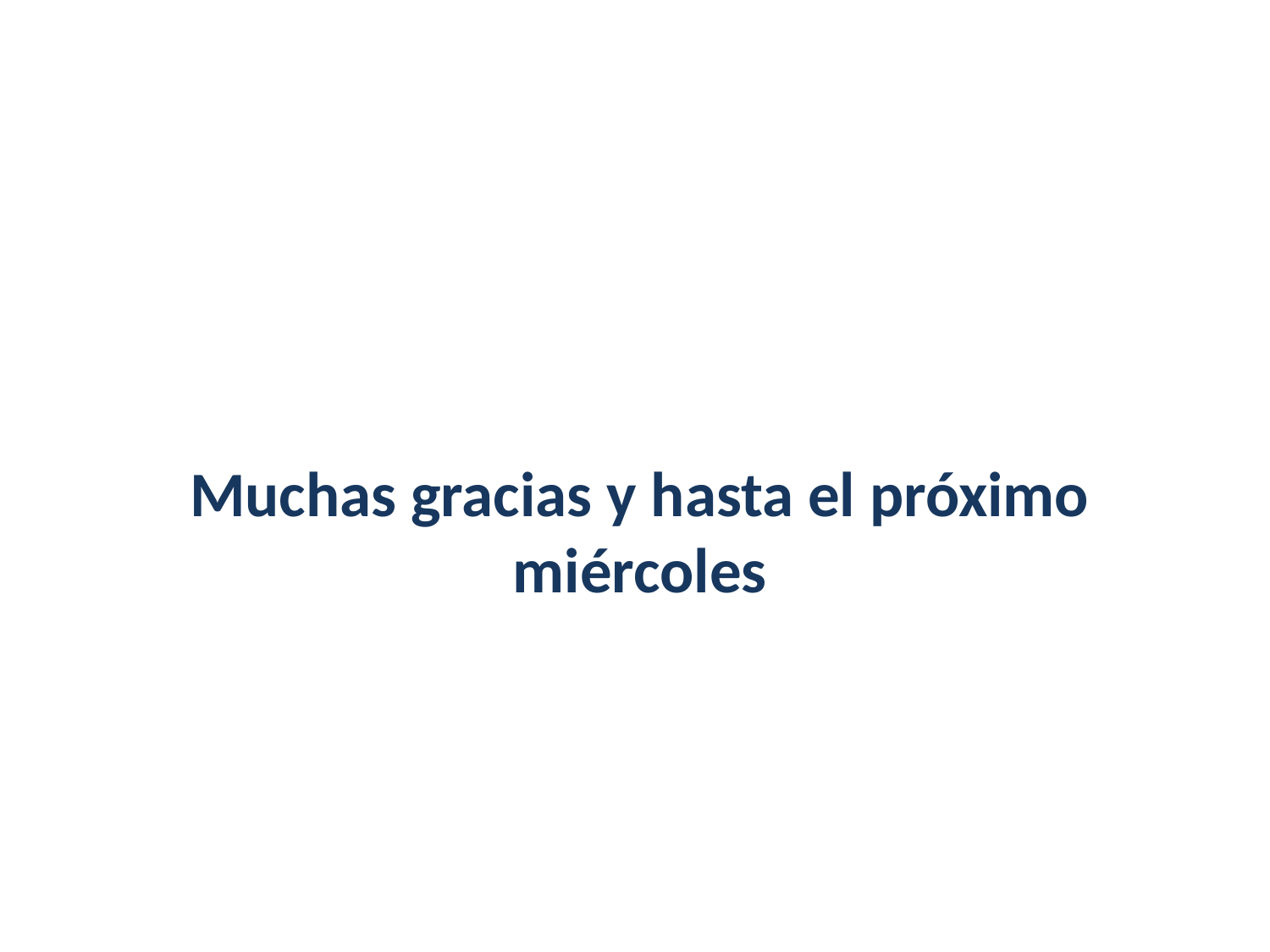

Muchas gracias y hasta el próximo miércoles